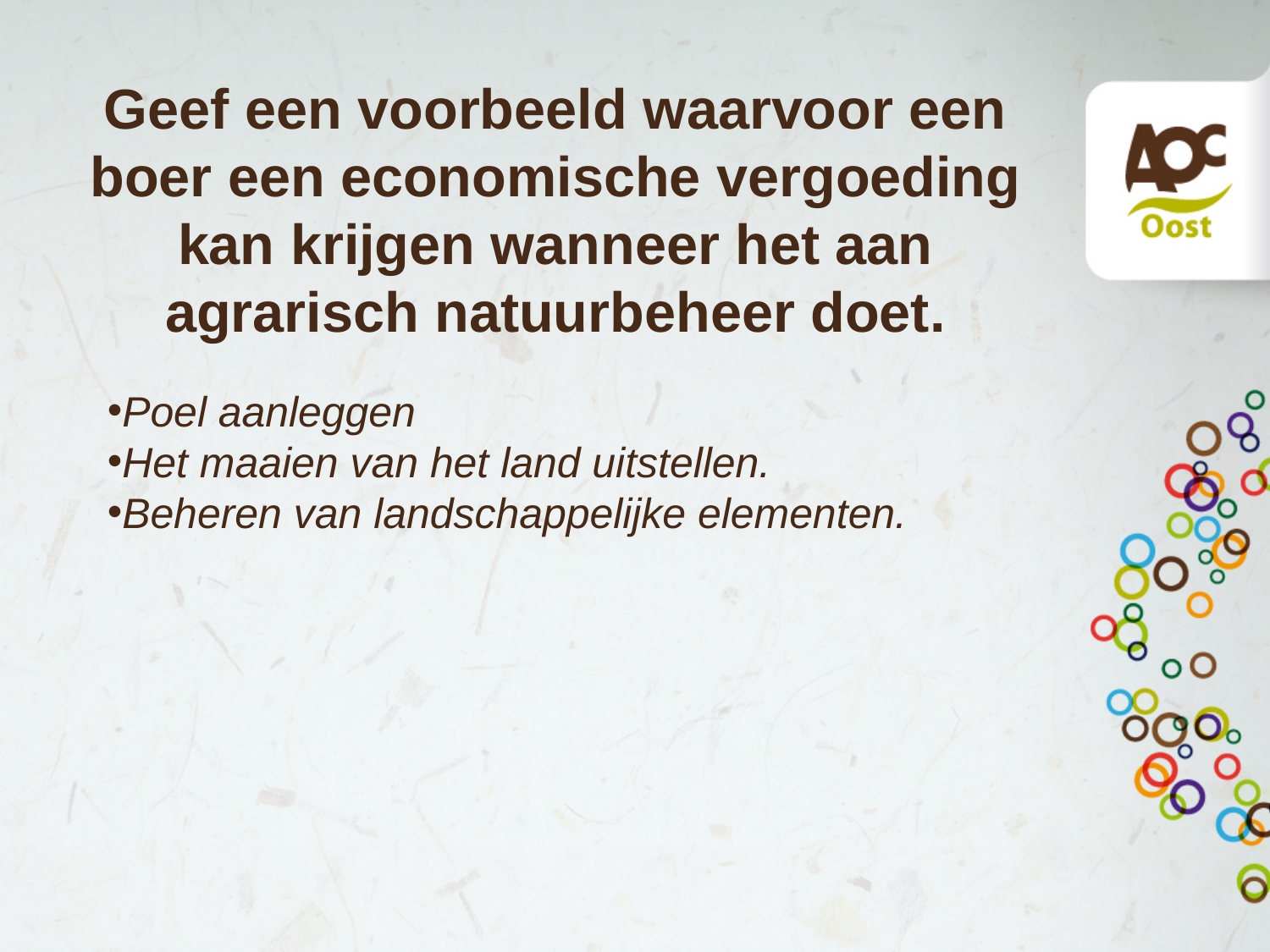

# Geef een voorbeeld waarvoor een boer een economische vergoeding kan krijgen wanneer het aan agrarisch natuurbeheer doet.

Poel aanleggen
Het maaien van het land uitstellen.
Beheren van landschappelijke elementen.